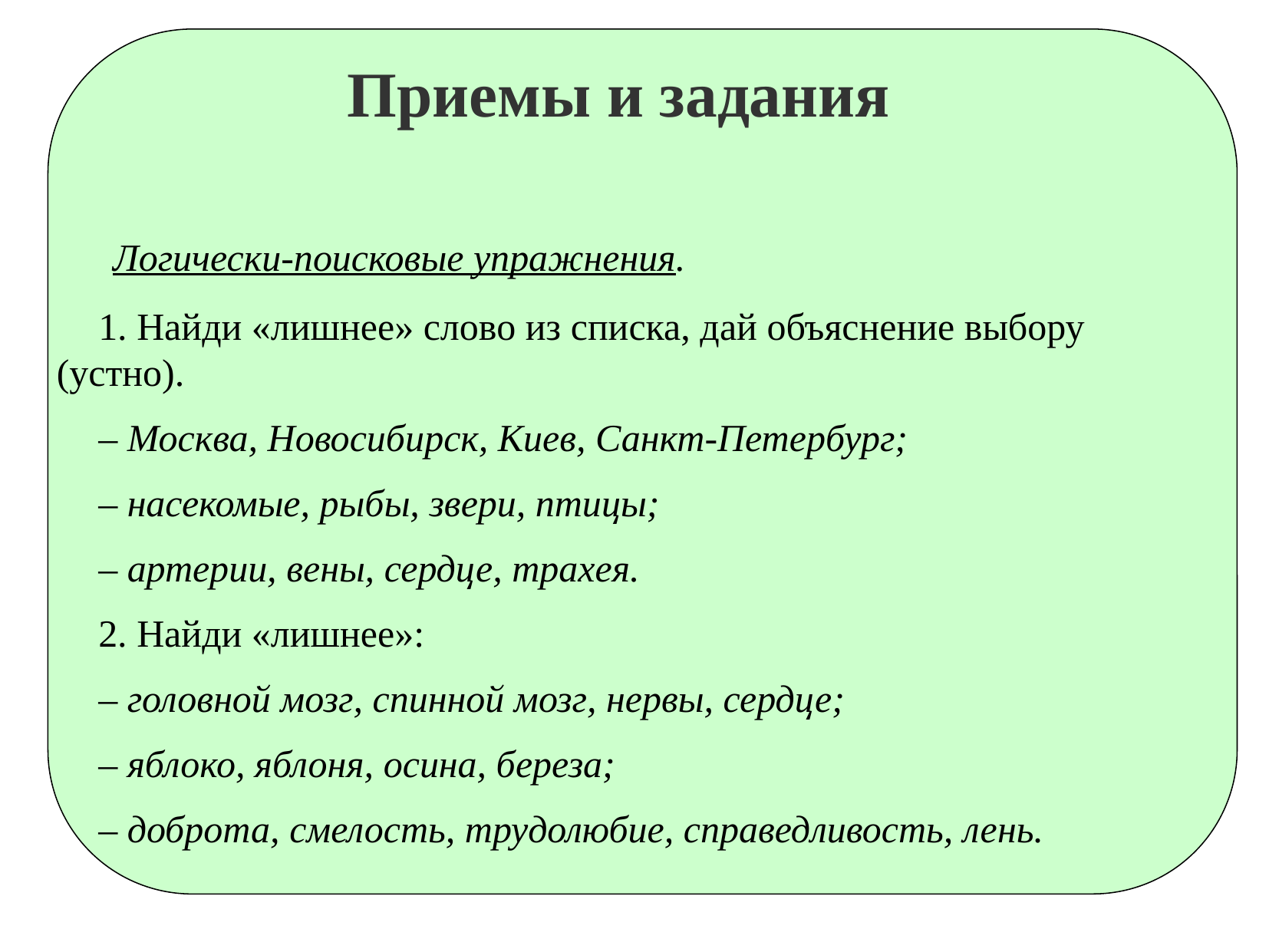

Приемы и задания

 Логически-поисковые упражнения.
1. Найди «лишнее» слово из списка, дай объяснение выбору (устно).
– Москва, Новосибирск, Киев, Санкт-Петербург;
– насекомые, рыбы, звери, птицы;
– артерии, вены, сердце, трахея.
2. Найди «лишнее»:
– головной мозг, спинной мозг, нервы, сердце;
– яблоко, яблоня, осина, береза;
– доброта, смелость, трудолюбие, справедливость, лень.